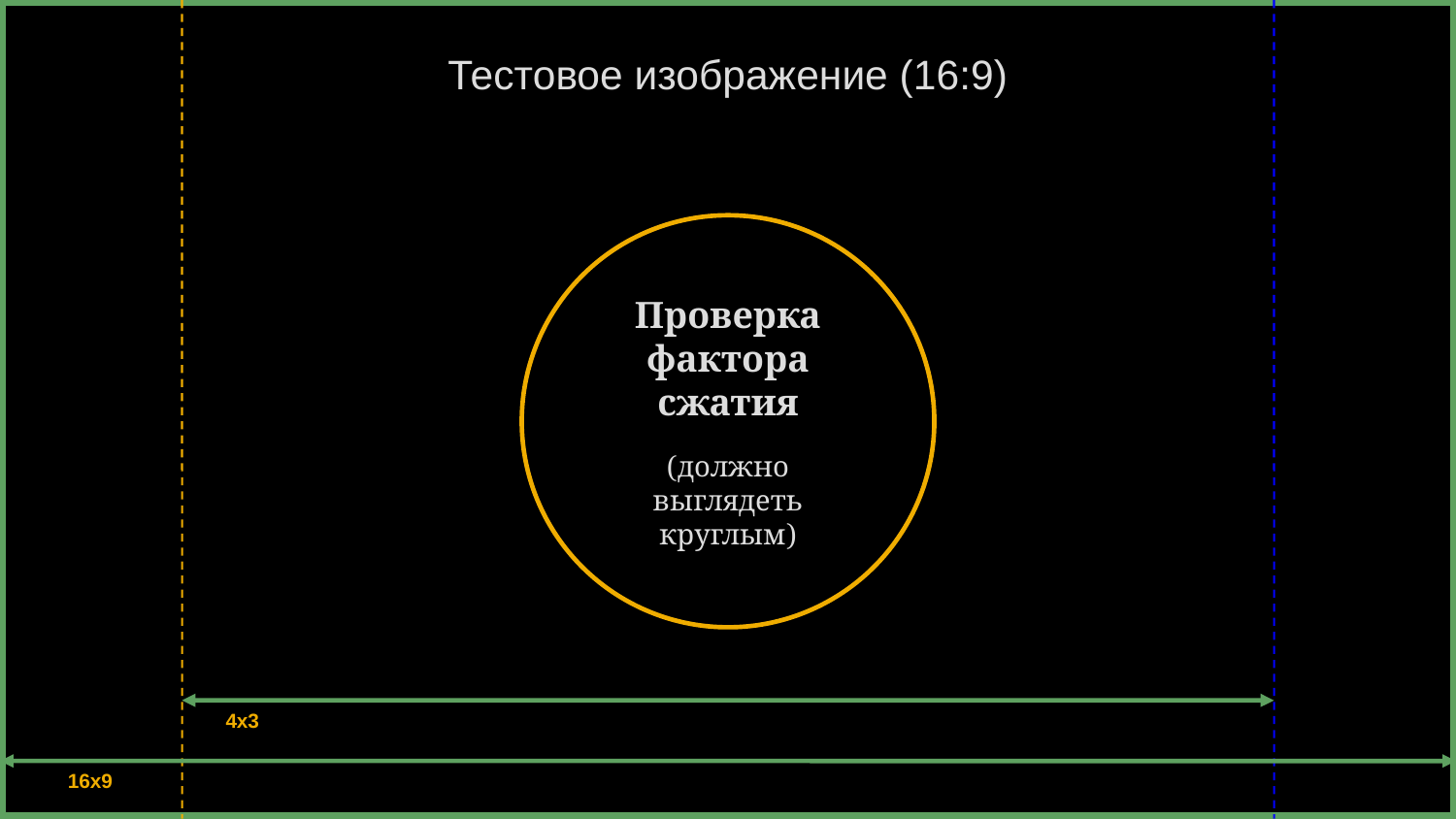

Тестовое изображение (16:9)
Проверка фактора сжатия

(должно выглядеть круглым)

4x3

16x9